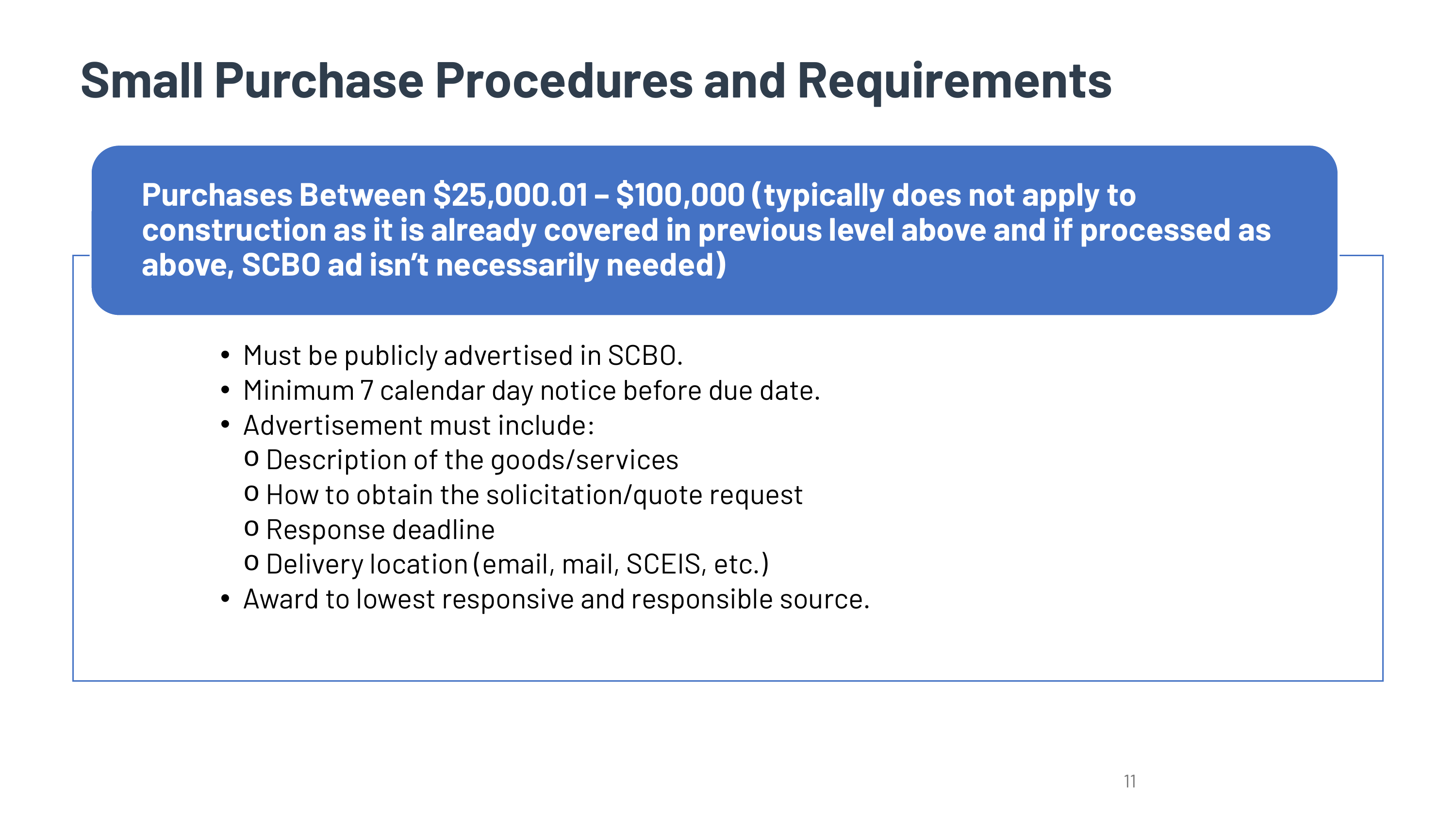

# Small Purchase Procedures and Requirements

Must be publicly advertised in SCBO.
Minimum 7 calendar day notice before due date.
Advertisement must include:
Description of the goods/services
How to obtain the solicitation/quote request
Response deadline
Delivery location (email, mail, SCEIS, etc.)
Award to lowest responsive and responsible source.

Purchases Between $25,000.01 – $100,000 (typically does not apply to construction as it is already covered in previous level above and if processed as above, SCBO ad isn’t necessarily needed)
11